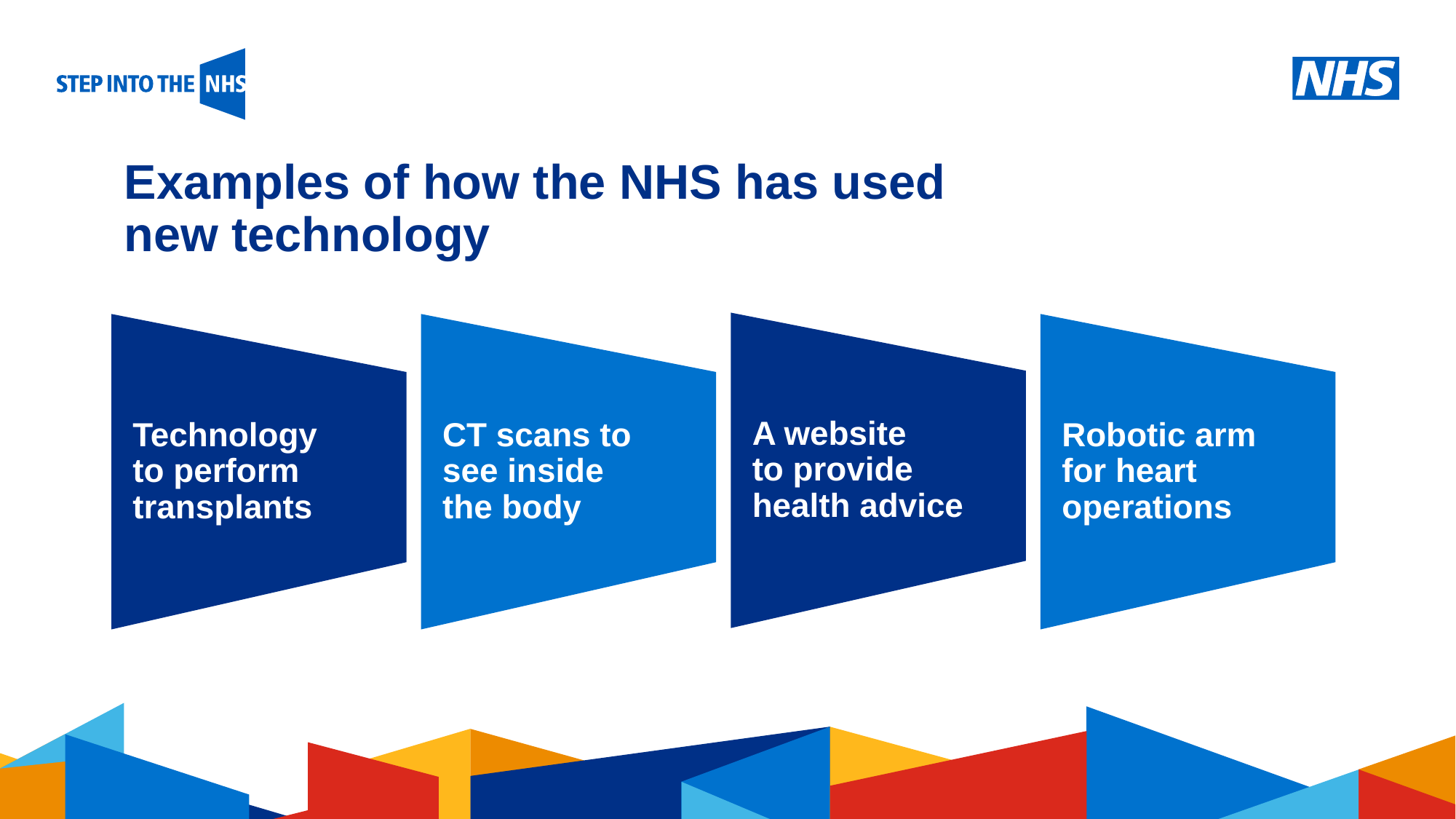

# Examples of how the NHS has used new technology
A website
to provide health advice
Technology
to perform transplants
CT scans to
see inside
the body
Robotic arm
for heart operations